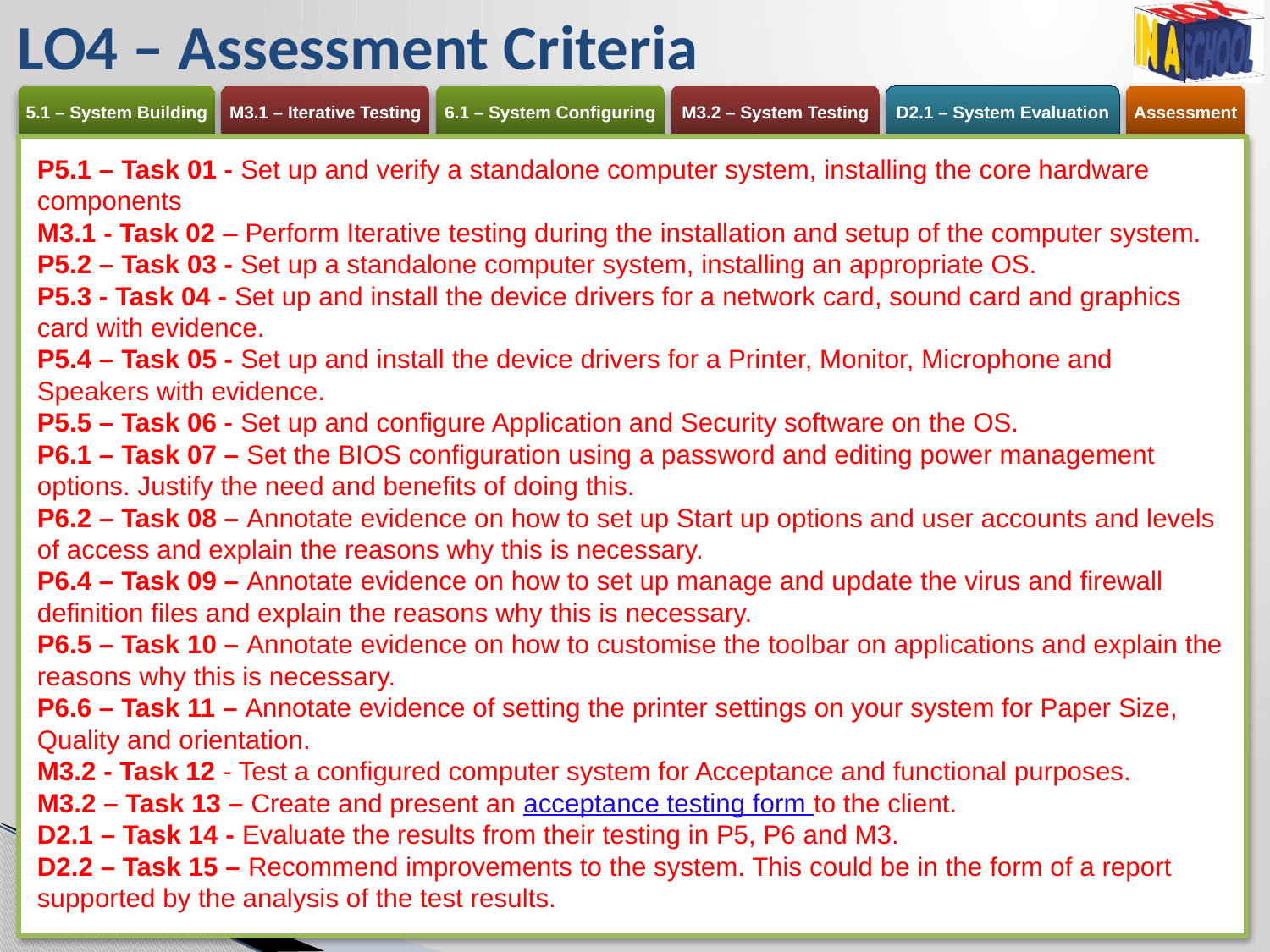

# LO4 – Assessment Criteria
P5.1 – Task 01 - Set up and verify a standalone computer system, installing the core hardware components
M3.1 - Task 02 – Perform Iterative testing during the installation and setup of the computer system.
P5.2 – Task 03 - Set up a standalone computer system, installing an appropriate OS.
P5.3 - Task 04 - Set up and install the device drivers for a network card, sound card and graphics card with evidence.
P5.4 – Task 05 - Set up and install the device drivers for a Printer, Monitor, Microphone and Speakers with evidence.
P5.5 – Task 06 - Set up and configure Application and Security software on the OS.
P6.1 – Task 07 – Set the BIOS configuration using a password and editing power management options. Justify the need and benefits of doing this.
P6.2 – Task 08 – Annotate evidence on how to set up Start up options and user accounts and levels of access and explain the reasons why this is necessary.
P6.4 – Task 09 – Annotate evidence on how to set up manage and update the virus and firewall definition files and explain the reasons why this is necessary.
P6.5 – Task 10 – Annotate evidence on how to customise the toolbar on applications and explain the reasons why this is necessary.
P6.6 – Task 11 – Annotate evidence of setting the printer settings on your system for Paper Size, Quality and orientation.
M3.2 - Task 12 - Test a configured computer system for Acceptance and functional purposes.
M3.2 – Task 13 – Create and present an acceptance testing form to the client.
D2.1 – Task 14 - Evaluate the results from their testing in P5, P6 and M3.
D2.2 – Task 15 – Recommend improvements to the system. This could be in the form of a report supported by the analysis of the test results.